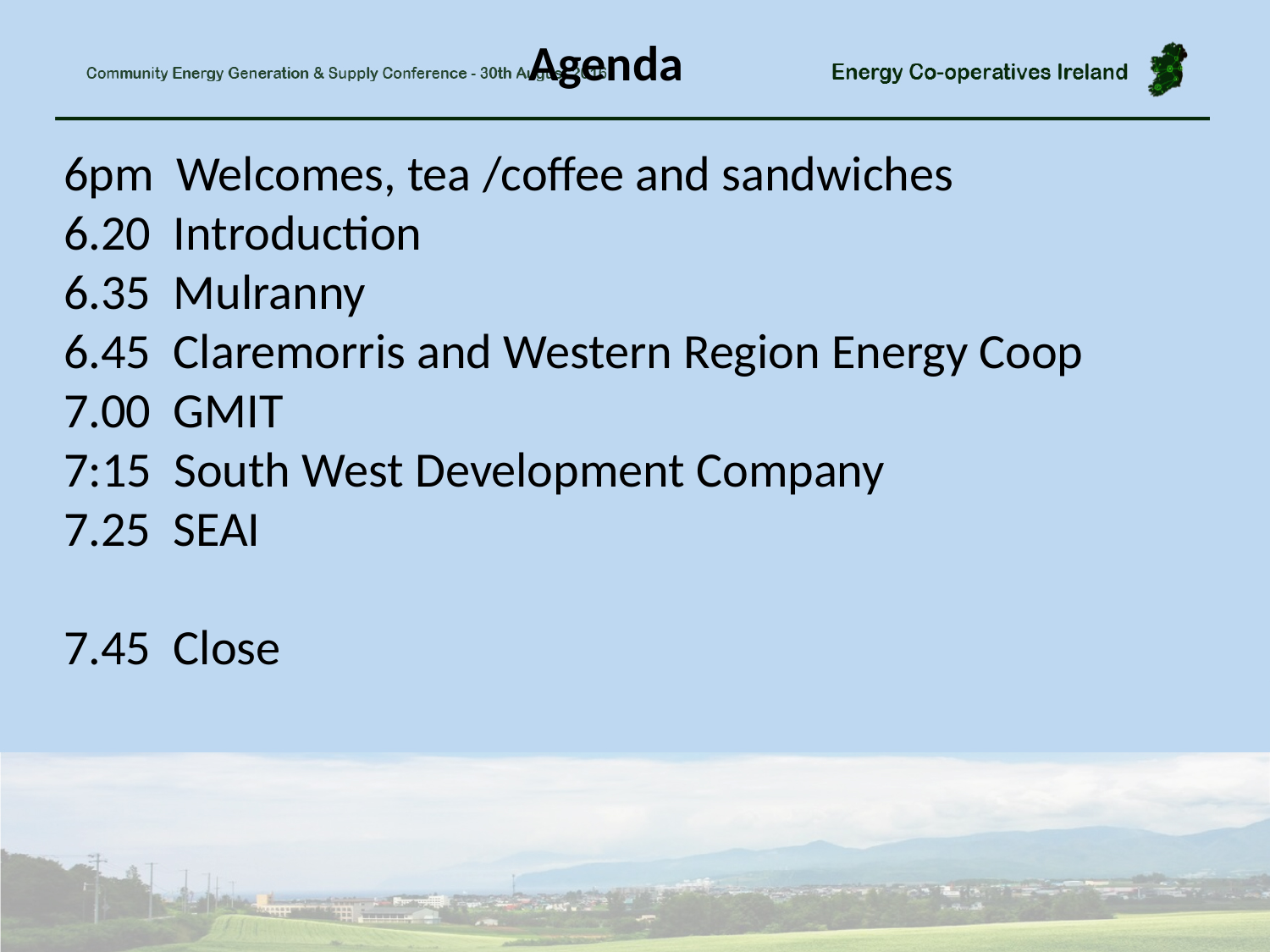

# Agenda

6pm  Welcomes, tea /coffee and sandwiches
6.20  Introduction
6.35  Mulranny
6.45  Claremorris and Western Region Energy Coop
7.00  GMIT
7:15  South West Development Company
7.25  SEAI

7.45  Close